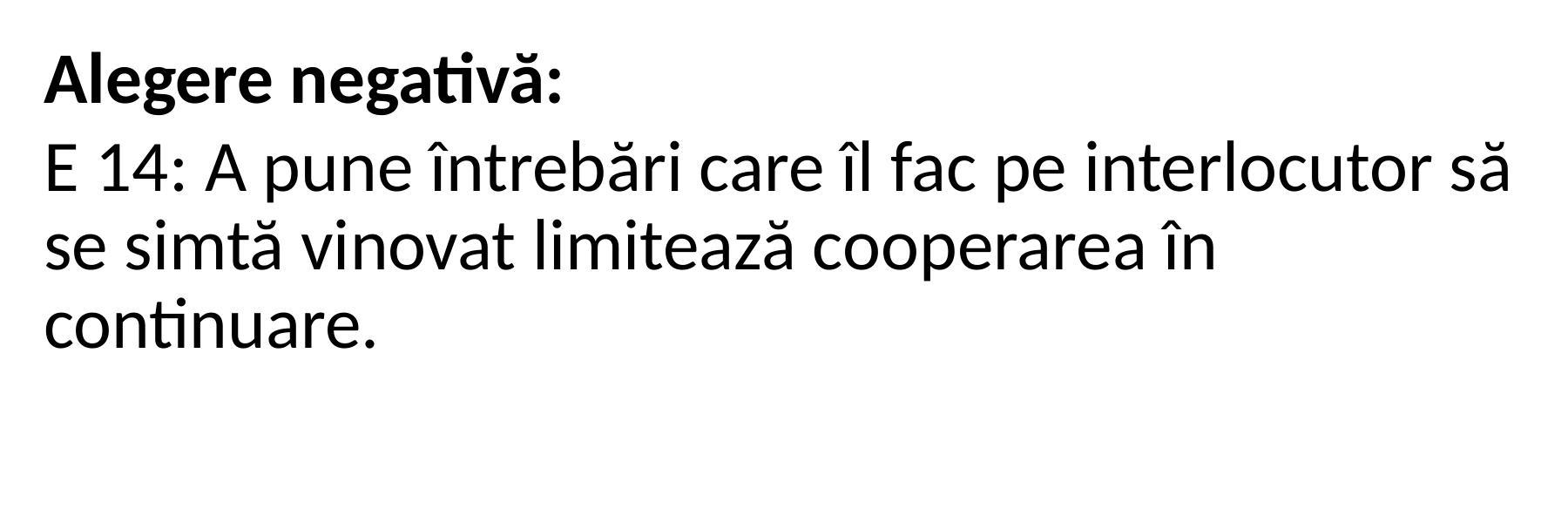

Alegere negativă:
E 14: A pune întrebări care îl fac pe interlocutor să se simtă vinovat limitează cooperarea în continuare.